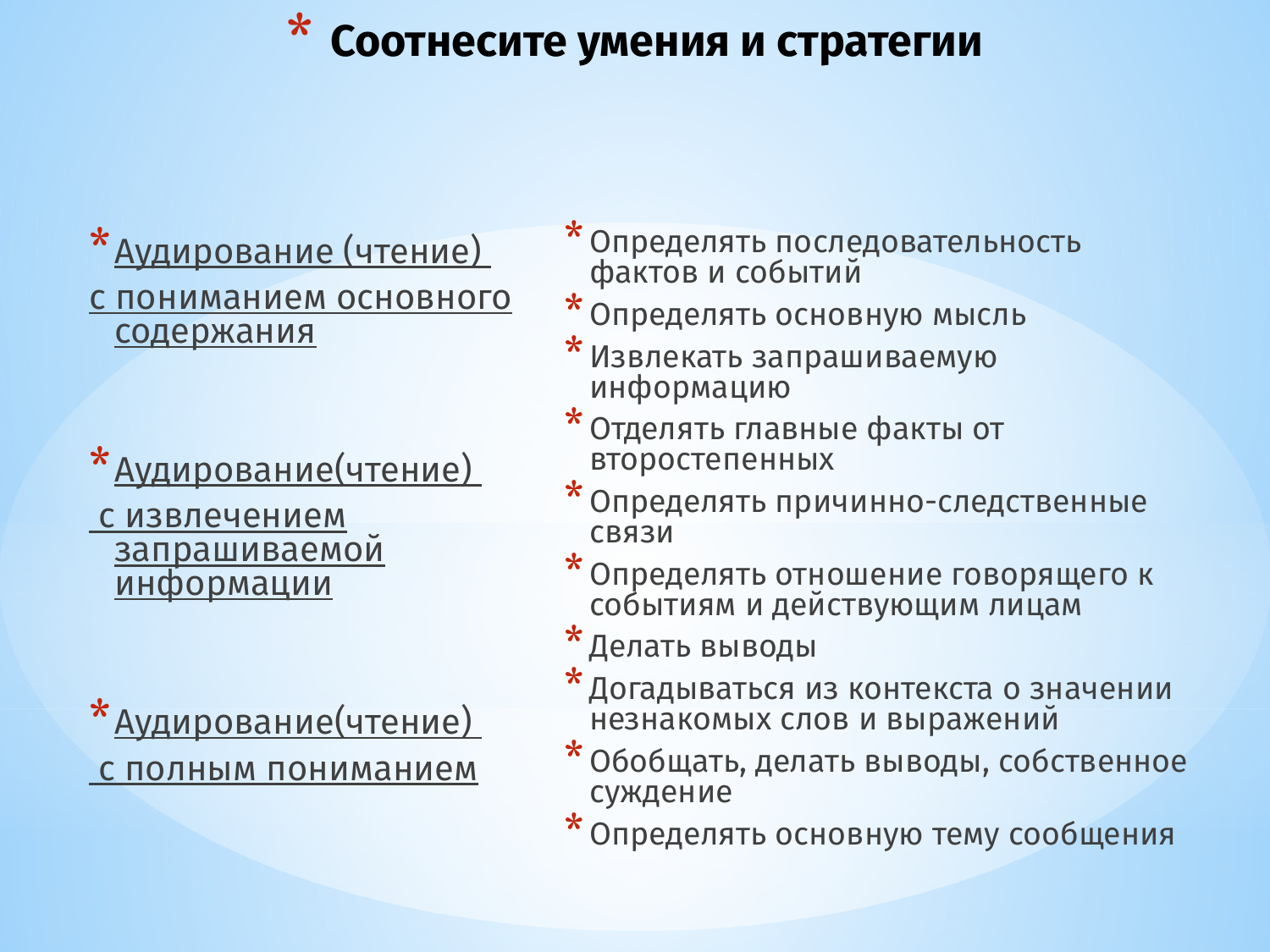

# Соотнесите умения и стратегии
Определять последовательность фактов и событий
Определять основную мысль
Извлекать запрашиваемую информацию
Отделять главные факты от второстепенных
Определять причинно-следственные связи
Определять отношение говорящего к событиям и действующим лицам
Делать выводы
Догадываться из контекста о значении незнакомых слов и выражений
Обобщать, делать выводы, собственное суждение
Определять основную тему сообщения

Аудирование (чтение)
с пониманием основного содержания

Аудирование(чтение)
 с извлечением запрашиваемой информации

Аудирование(чтение)
 с полным пониманием